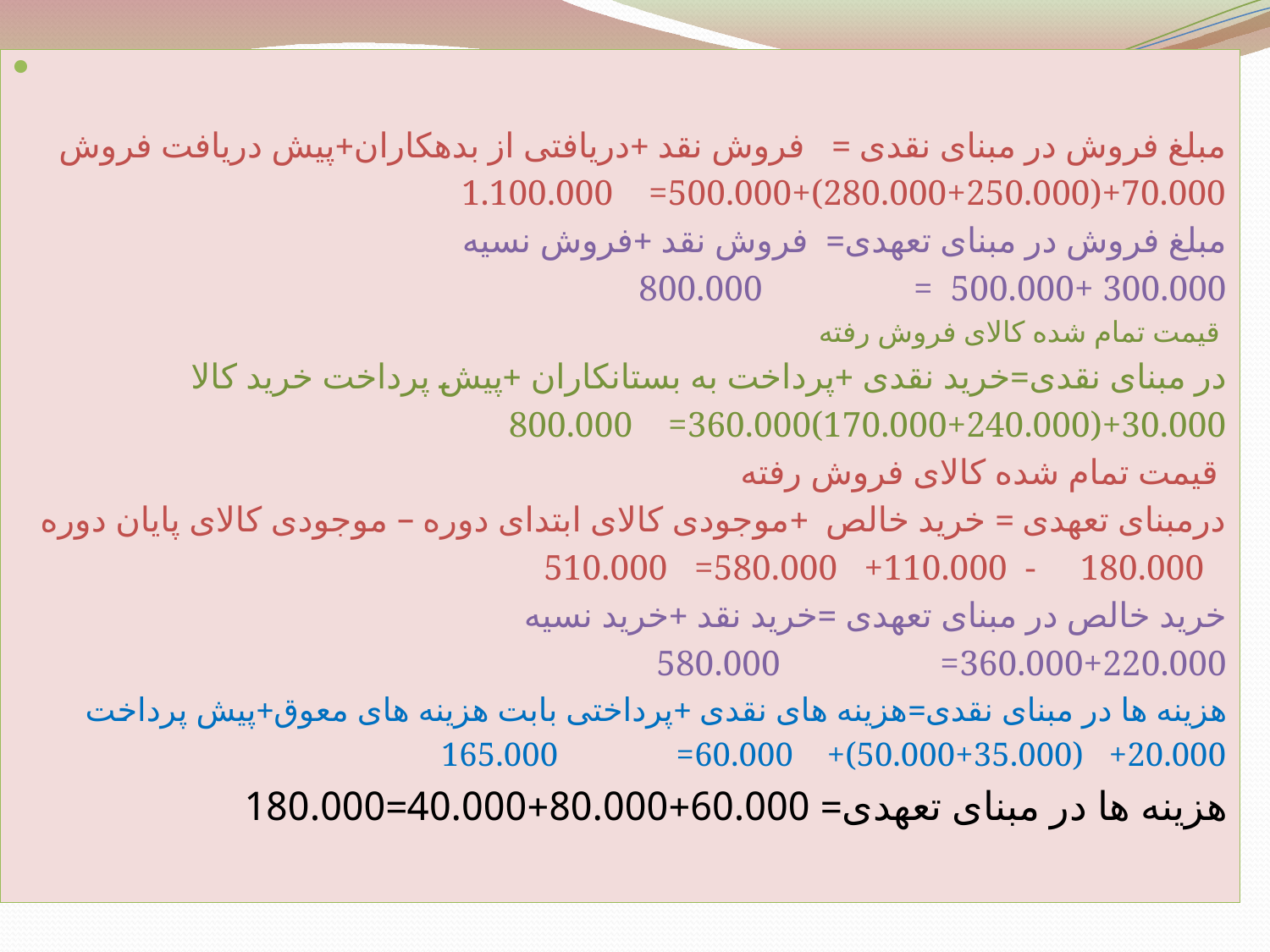

مبلغ فروش در مبنای نقدی =   فروش نقد +دریافتی از بدهکاران+پیش دریافت فروش
             1.100.000    =500.000+(280.000+250.000)+70.000
مبلغ فروش در مبنای تعهدی=  فروش نقد +فروش نسیه
800.000                 =  500.000+ 300.000
قیمت تمام شده کالای فروش رفته
در مبنای نقدی=خرید نقدی +پرداخت به بستانکاران +پیش پرداخت خرید کالا
800.000    =360.000(170.000+240.000)+30.000
قیمت تمام شده کالای فروش رفته
درمبنای تعهدی = خرید خالص  +موجودی کالای ابتدای دوره – موجودی کالای پایان دوره
510.000   =580.000   +110.000  -     180.000
خرید خالص در مبنای تعهدی =خرید نقد +خرید نسیه
580.000                  =360.000+220.000
هزینه ها در مبنای نقدی=هزینه های نقدی +پرداختی بابت هزینه های معوق+پیش پرداخت
165.000              =60.000    +(50.000+35.000)   +20.000
هزینه ها در مبنای تعهدی= 60.000+80.000+40.000=180.000